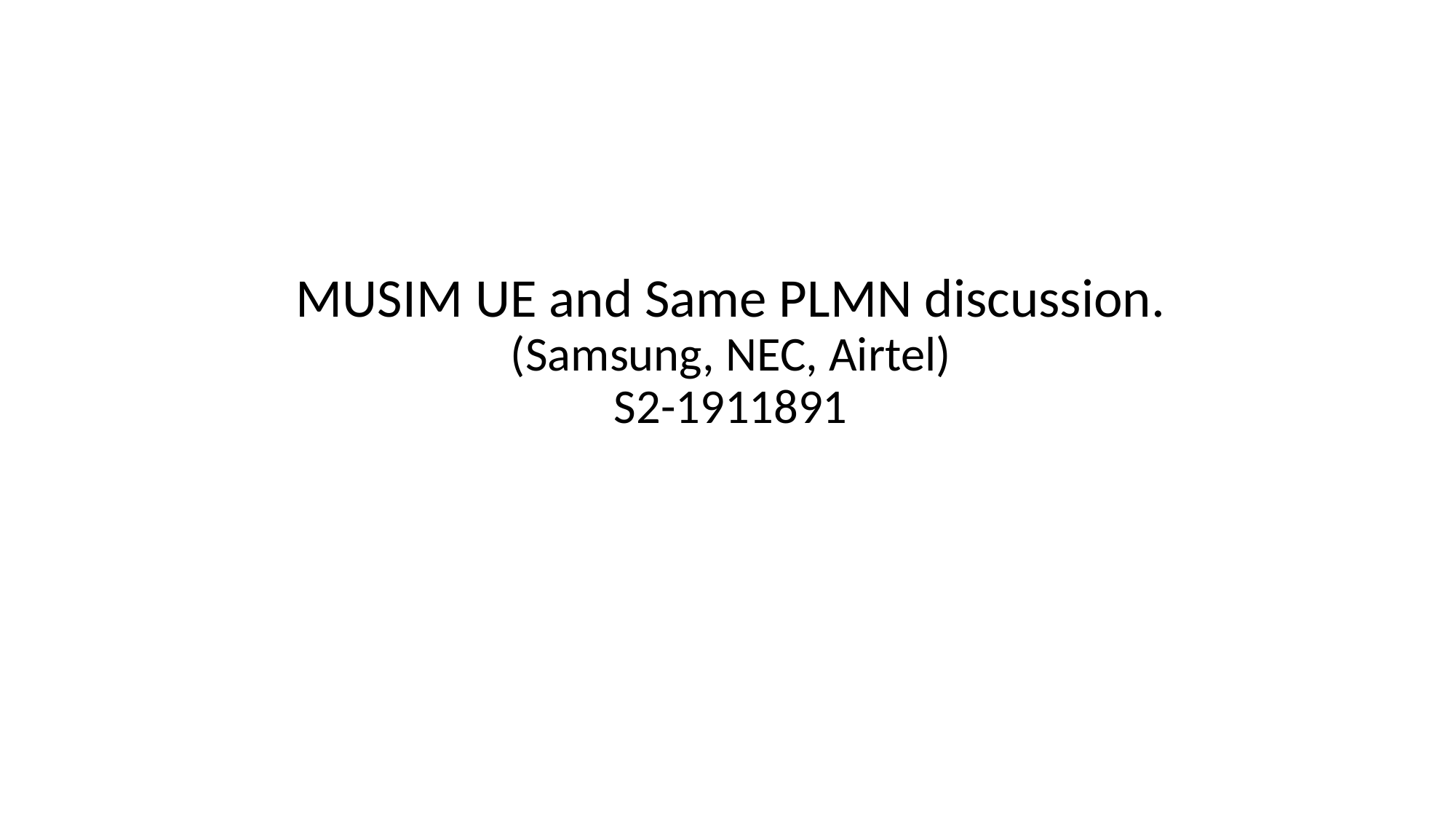

# MUSIM UE and Same PLMN discussion. (Samsung, NEC, Airtel) S2-1911891